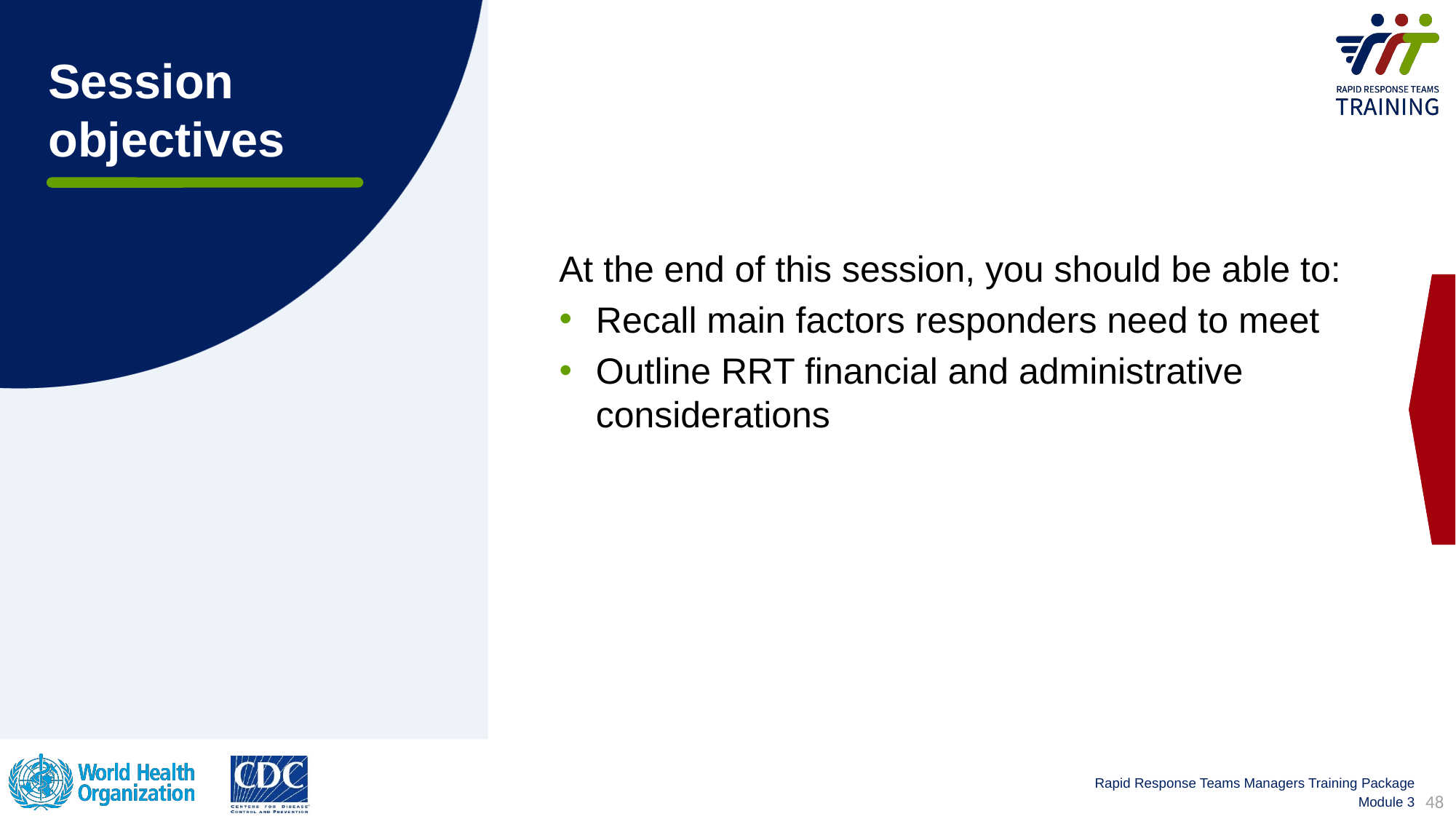

Session objectives
At the end of this session, you should be able to:
Recall main factors responders need to meet
Outline RRT financial and administrative considerations

48